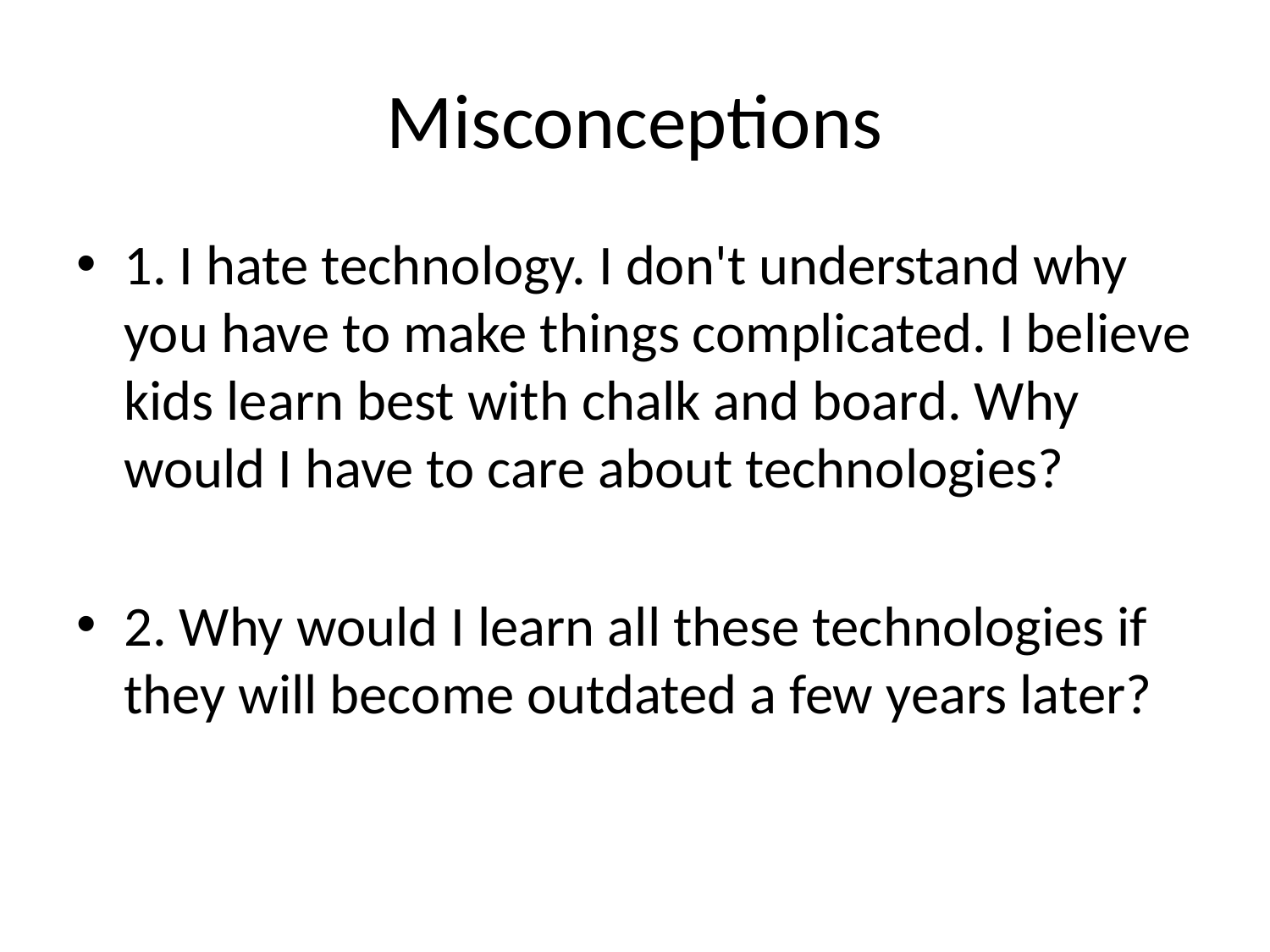

# Misconceptions
1. I hate technology. I don't understand why you have to make things complicated. I believe kids learn best with chalk and board. Why would I have to care about technologies?

2. Why would I learn all these technologies if they will become outdated a few years later?